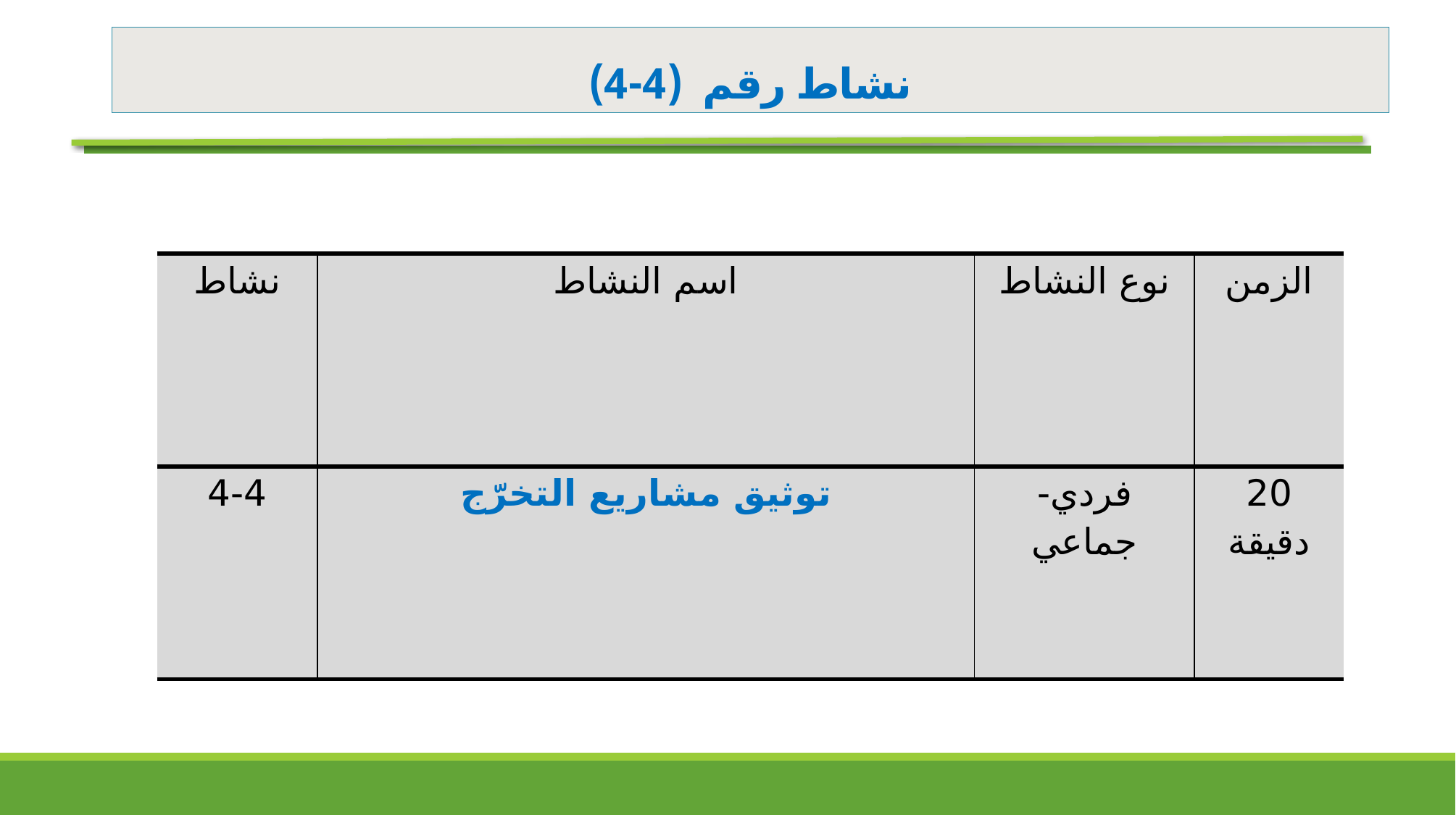

# نشاط رقم  (4-4)
| نشاط | اسم النشاط | نوع النشاط | الزمن |
| --- | --- | --- | --- |
| 4-4 | توثيق مشاريع التخرّج | فردي- جماعي | 20 دقيقة |